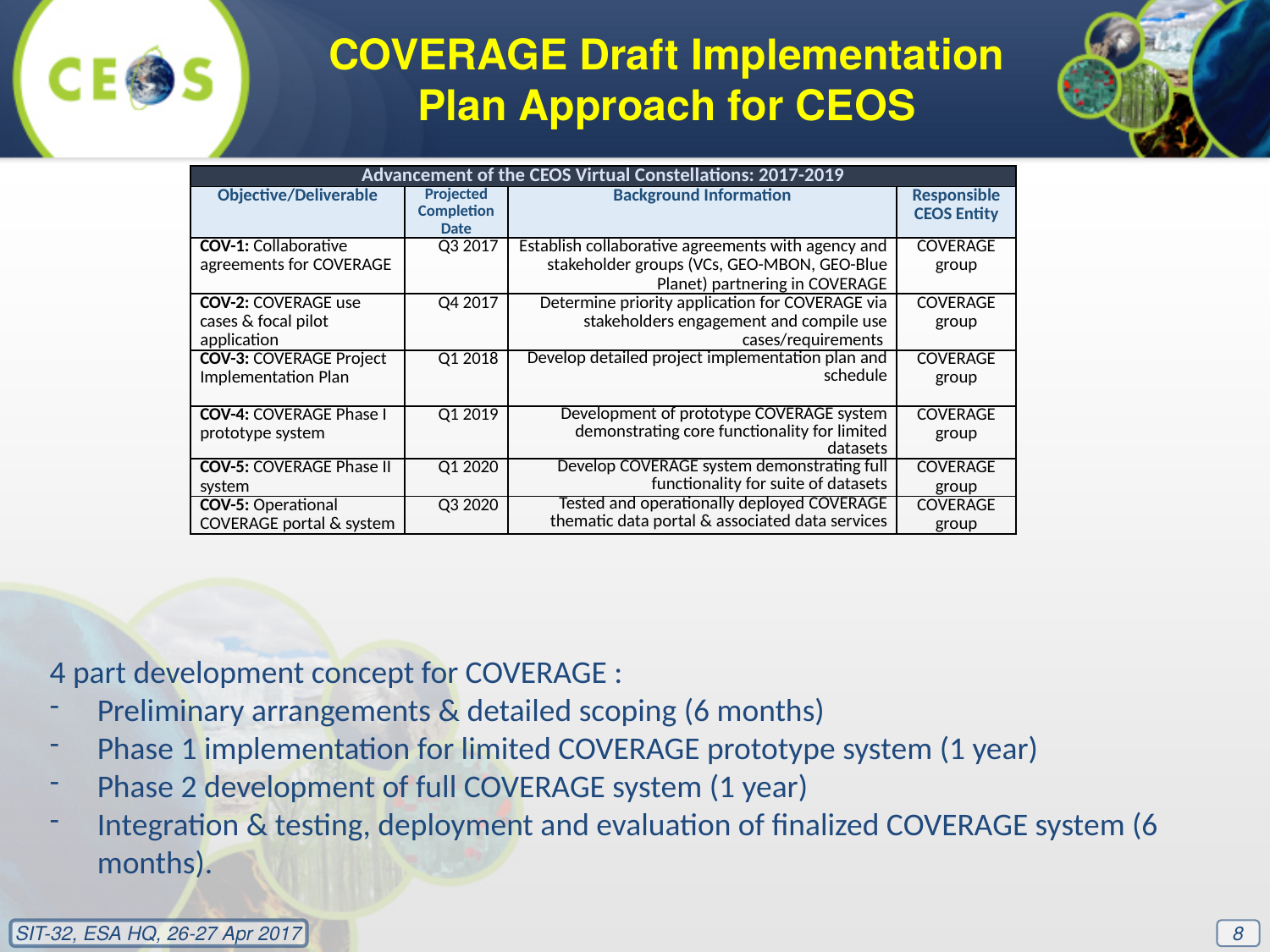

COVERAGE Draft Implementation Plan Approach for CEOS
| Advancement of the CEOS Virtual Constellations: 2017-2019 |  |  |  |
| --- | --- | --- | --- |
| Objective/Deliverable | Projected Completion Date | Background Information | Responsible CEOS Entity |
| COV-1: Collaborative agreements for COVERAGE | Q3 2017 | Establish collaborative agreements with agency and stakeholder groups (VCs, GEO-MBON, GEO-Blue Planet) partnering in COVERAGE | COVERAGE group |
| COV-2: COVERAGE use cases & focal pilot application | Q4 2017 | Determine priority application for COVERAGE via stakeholders engagement and compile use cases/requirements | COVERAGE group |
| COV-3: COVERAGE Project Implementation Plan | Q1 2018 | Develop detailed project implementation plan and schedule | COVERAGE group |
| COV-4: COVERAGE Phase I prototype system | Q1 2019 | Development of prototype COVERAGE system demonstrating core functionality for limited datasets | COVERAGE group |
| COV-5: COVERAGE Phase II system | Q1 2020 | Develop COVERAGE system demonstrating full functionality for suite of datasets | COVERAGE group |
| COV-5: Operational COVERAGE portal & system | Q3 2020 | Tested and operationally deployed COVERAGE thematic data portal & associated data services | COVERAGE group |
4 part development concept for COVERAGE :
Preliminary arrangements & detailed scoping (6 months)
Phase 1 implementation for limited COVERAGE prototype system (1 year)
Phase 2 development of full COVERAGE system (1 year)
Integration & testing, deployment and evaluation of finalized COVERAGE system (6 months).
8